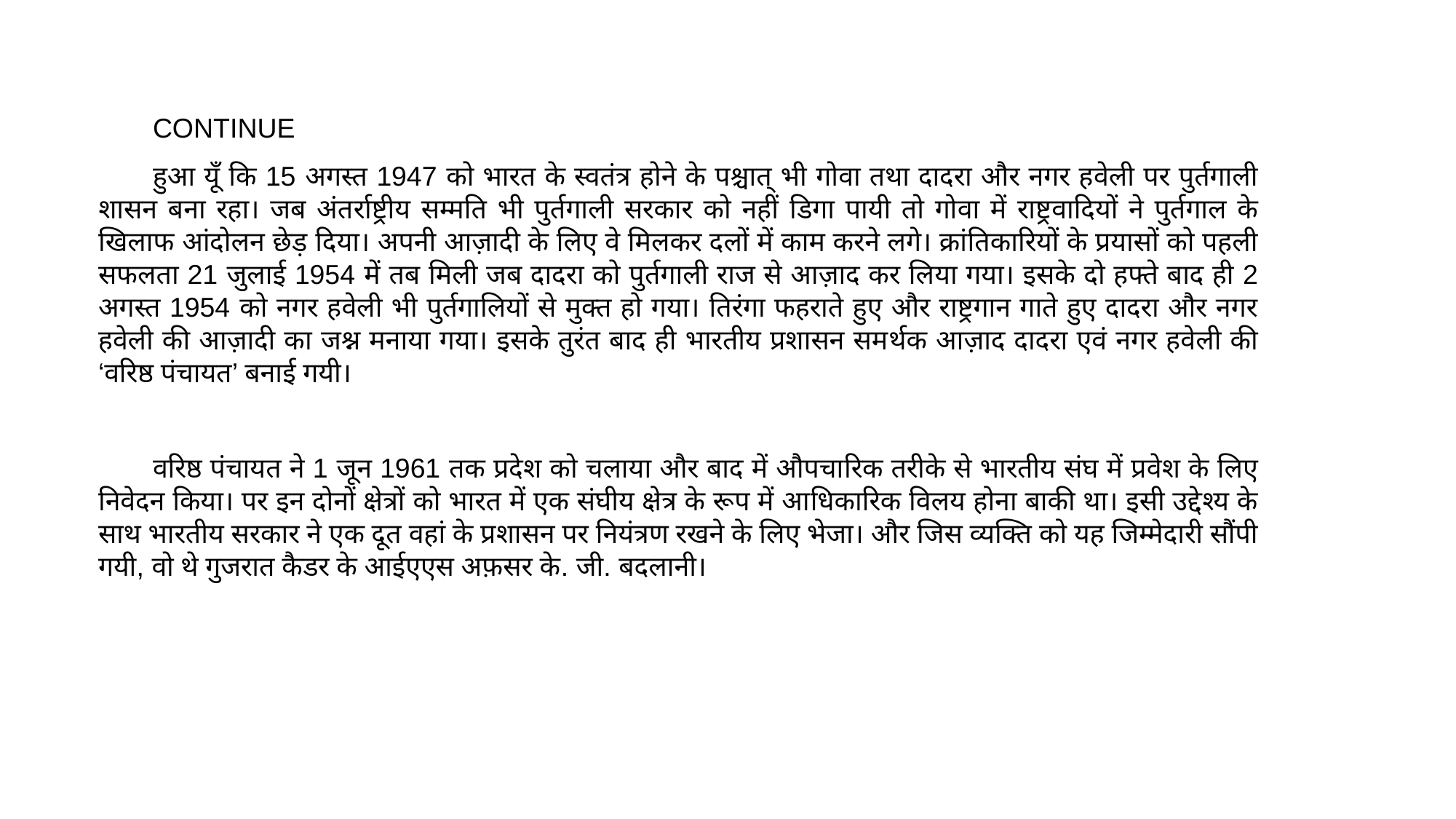

CONTINUE
हुआ यूँ कि 15 अगस्त 1947 को भारत के स्वतंत्र होने के पश्चात् भी गोवा तथा दादरा और नगर हवेली पर पुर्तगाली शासन बना रहा। जब अंतर्राष्ट्रीय सम्मति भी पुर्तगाली सरकार को नहीं डिगा पायी तो गोवा में राष्ट्रवादियों ने पुर्तगाल के खिलाफ आंदोलन छेड़ दिया। अपनी आज़ादी के लिए वे मिलकर दलों में काम करने लगे। क्रांतिकारियों के प्रयासों को पहली सफलता 21 जुलाई 1954 में तब मिली जब दादरा को पुर्तगाली राज से आज़ाद कर लिया गया। इसके दो हफ्ते बाद ही 2 अगस्त 1954 को नगर हवेली भी पुर्तगालियों से मुक्त हो गया। तिरंगा फहराते हुए और राष्ट्रगान गाते हुए दादरा और नगर हवेली की आज़ादी का जश्न मनाया गया। इसके तुरंत बाद ही भारतीय प्रशासन समर्थक आज़ाद दादरा एवं नगर हवेली की ‘वरिष्ठ पंचायत’ बनाई गयी।

वरिष्ठ पंचायत ने 1 जून 1961 तक प्रदेश को चलाया और बाद में औपचारिक तरीके से भारतीय संघ में प्रवेश के लिए निवेदन किया। पर इन दोनों क्षेत्रों को भारत में एक संघीय क्षेत्र के रूप में आधिकारिक विलय होना बाकी था। इसी उद्देश्य के साथ भारतीय सरकार ने एक दूत वहां के प्रशासन पर नियंत्रण रखने के लिए भेजा। और जिस व्यक्ति को यह जिम्मेदारी सौंपी गयी, वो थे गुजरात कैडर के आईएएस अफ़सर के. जी. बदलानी।